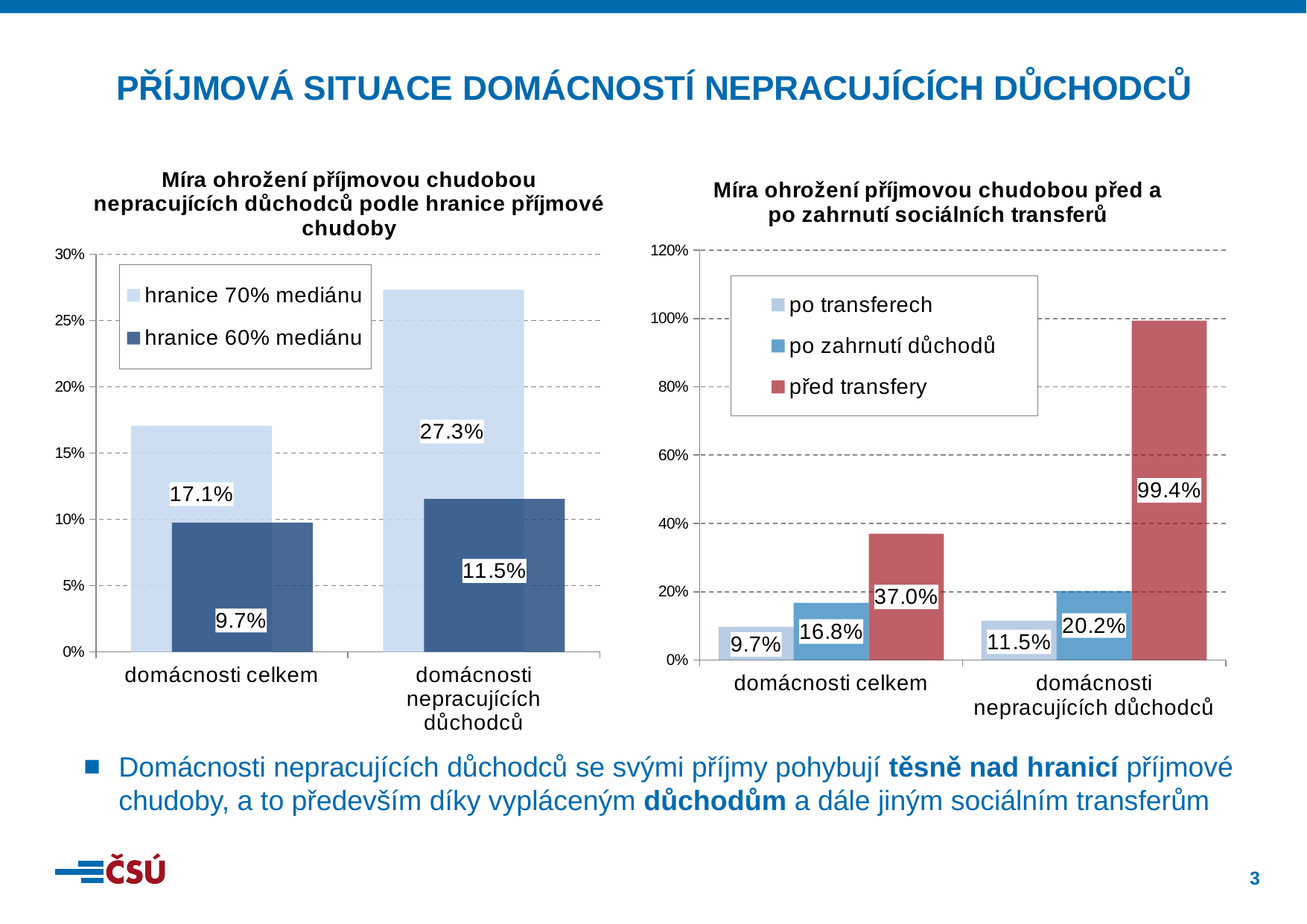

Příjmová situace domácností nepracujících důchodců

### Chart: Míra ohrožení příjmovou chudobou nepracujících důchodců podle hranice příjmové chudoby

| Category | hranice 60% mediánu | hranice 70% mediánu |
|---|---|---|
| domácnosti celkem | 0.09746493511001955 | 0.1705199472316083 |
| domácnosti nepracujících důchodců | 0.11533274961306422 | 0.27310937679648756 |

### Chart: Míra ohrožení příjmovou chudobou před a po zahrnutí sociálních transferů

| Category | po transferech | po zahrnutí důchodů | před transfery |
|---|---|---|---|
| domácnosti celkem | 0.09746493511001955 | 0.16774465900001814 | 0.3699306189565439 |
| domácnosti nepracujících důchodců | 0.11533274961306421 | 0.20242188319277307 | 0.9937953011781804 |
Domácnosti nepracujících důchodců se svými příjmy pohybují těsně nad hranicí příjmové chudoby, a to především díky vypláceným důchodům a dále jiným sociálním transferům